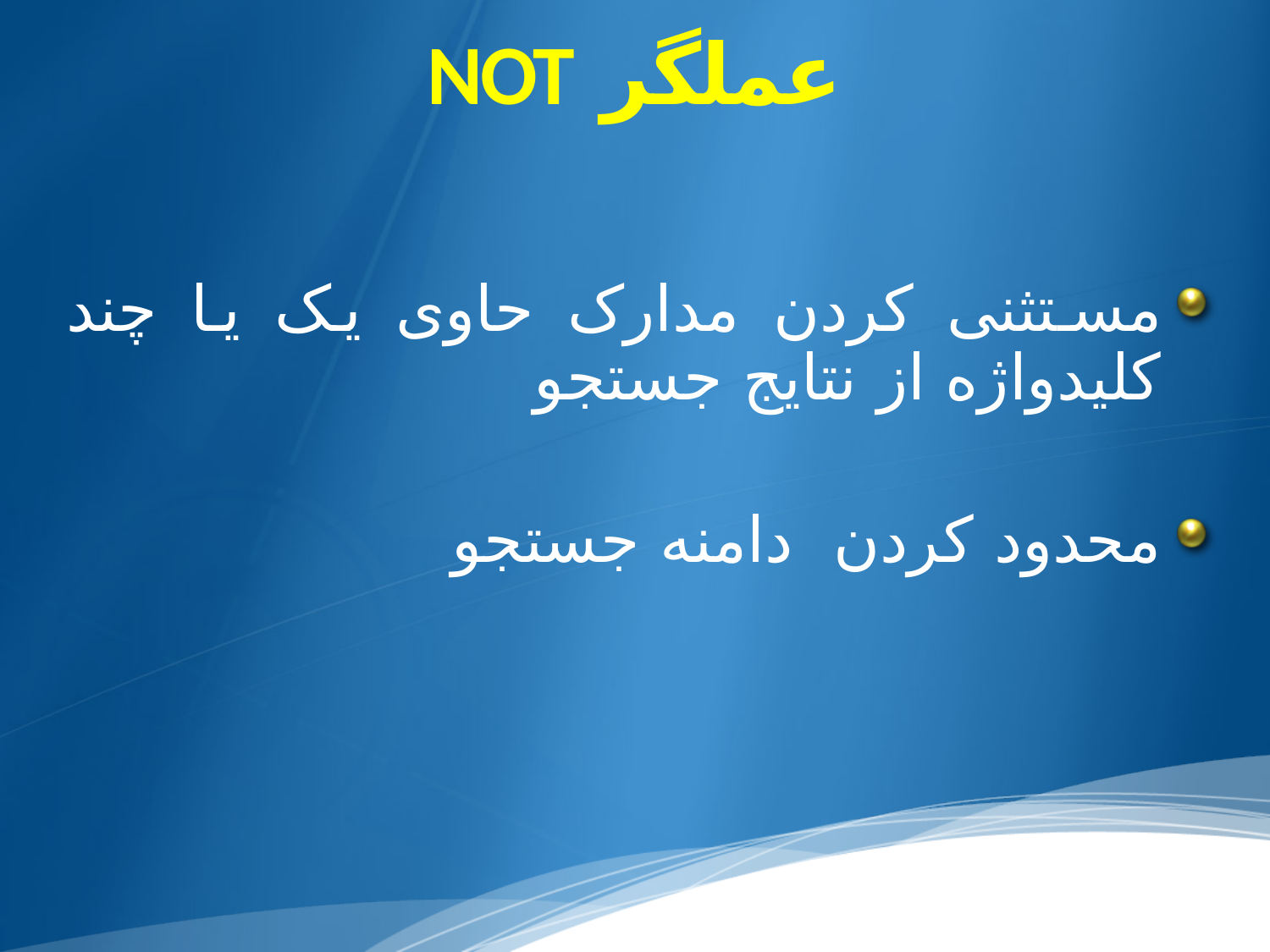

# عملگر NOT

مستثنی کردن مدارک حاوی يک يا چند کليدواژه از نتايج جستجو

محدود کردن  دامنه جستجو